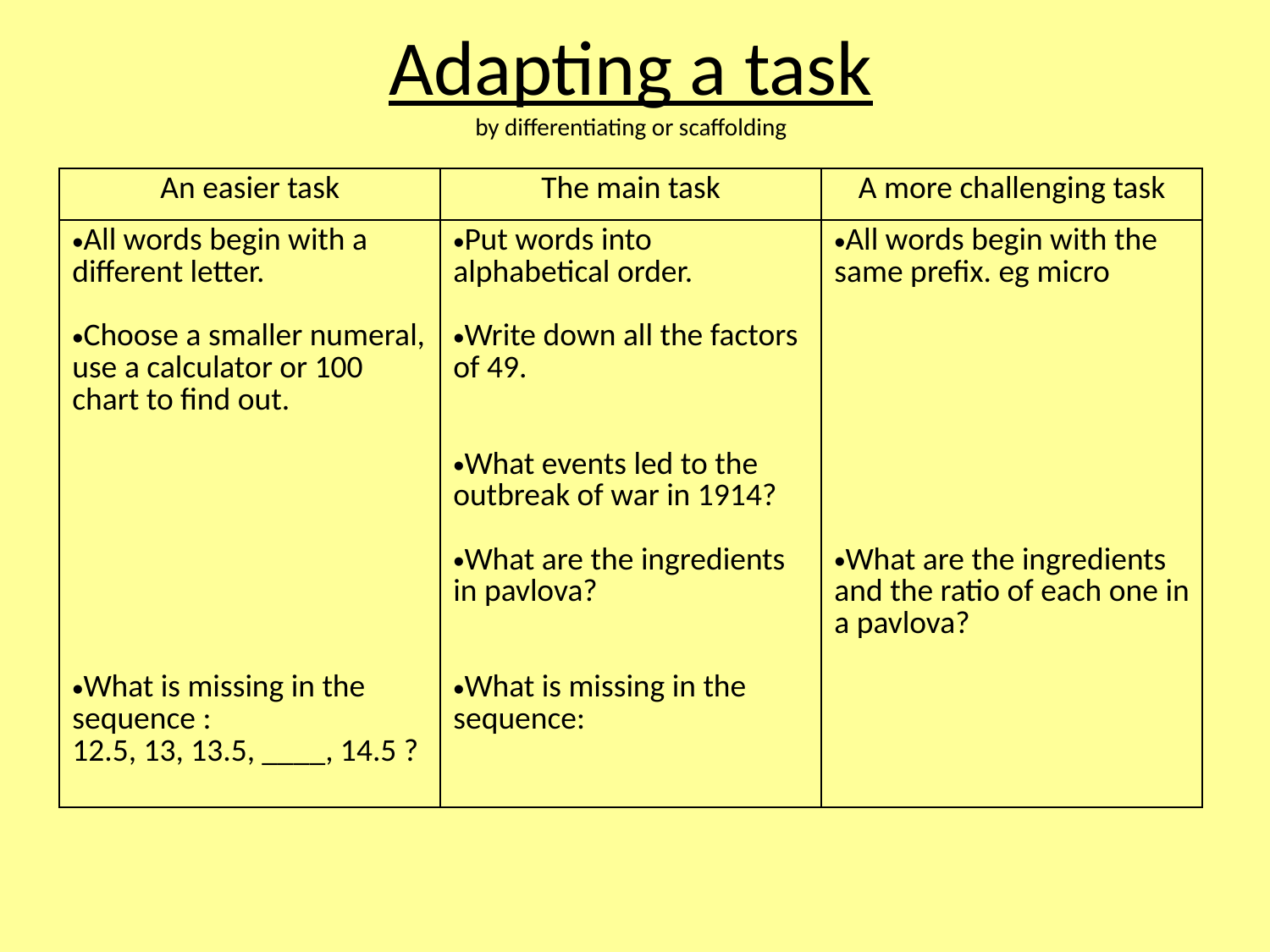

# Adapting a task by differentiating or scaffolding
| An easier task | The main task | A more challenging task |
| --- | --- | --- |
| All words begin with a different letter. Choose a smaller numeral, use a calculator or 100 chart to find out. What is missing in the sequence : 12.5, 13, 13.5, \_\_\_\_, 14.5 ? | Put words into alphabetical order. Write down all the factors of 49. What events led to the outbreak of war in 1914? What are the ingredients in pavlova? What is missing in the sequence: | All words begin with the same prefix. eg micro What are the ingredients and the ratio of each one in a pavlova? |